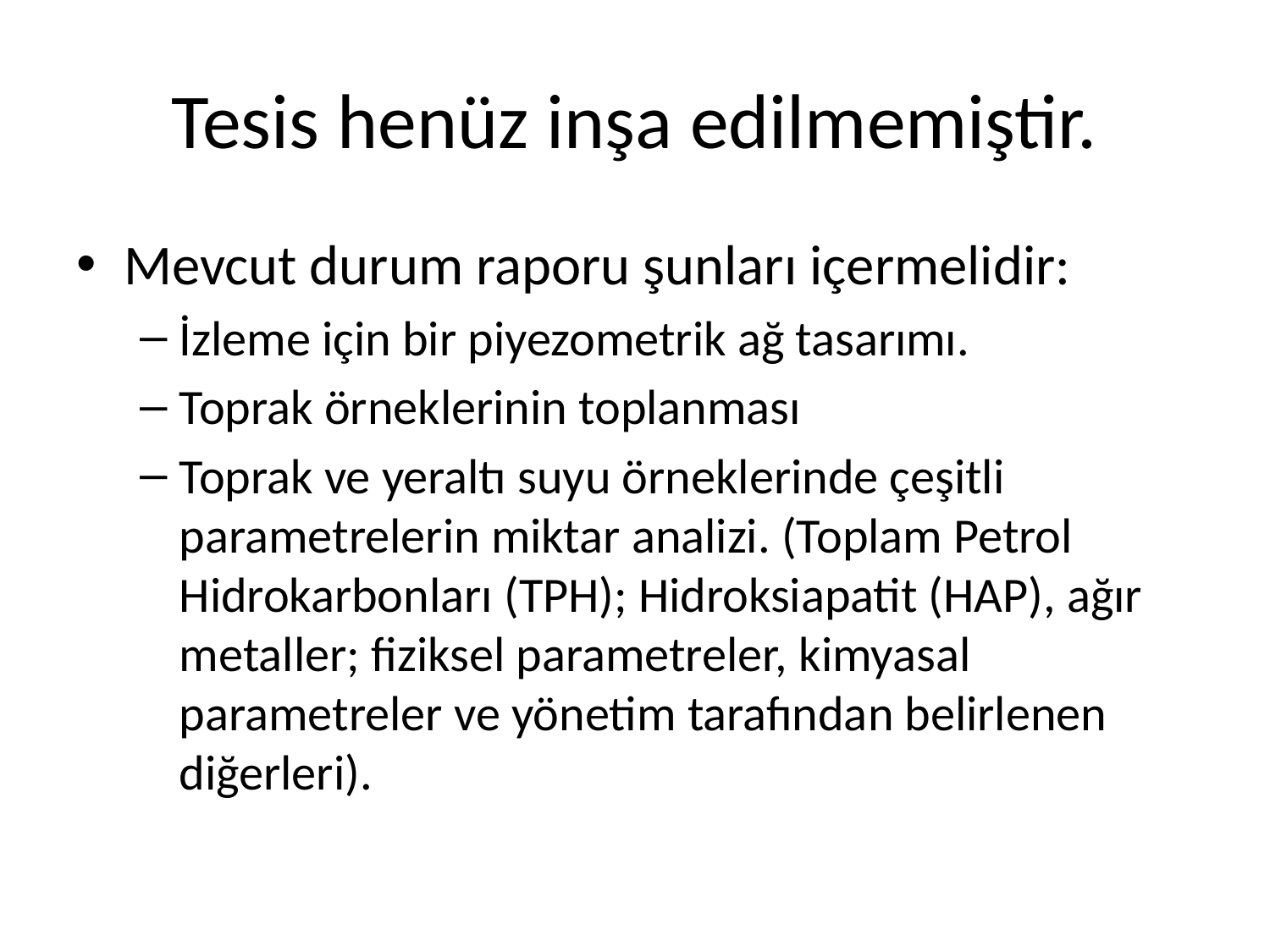

# Tesis henüz inşa edilmemiştir.
Mevcut durum raporu şunları içermelidir:
İzleme için bir piyezometrik ağ tasarımı.
Toprak örneklerinin toplanması
Toprak ve yeraltı suyu örneklerinde çeşitli parametrelerin miktar analizi. (Toplam Petrol Hidrokarbonları (TPH); Hidroksiapatit (HAP), ağır metaller; fiziksel parametreler, kimyasal parametreler ve yönetim tarafından belirlenen diğerleri).